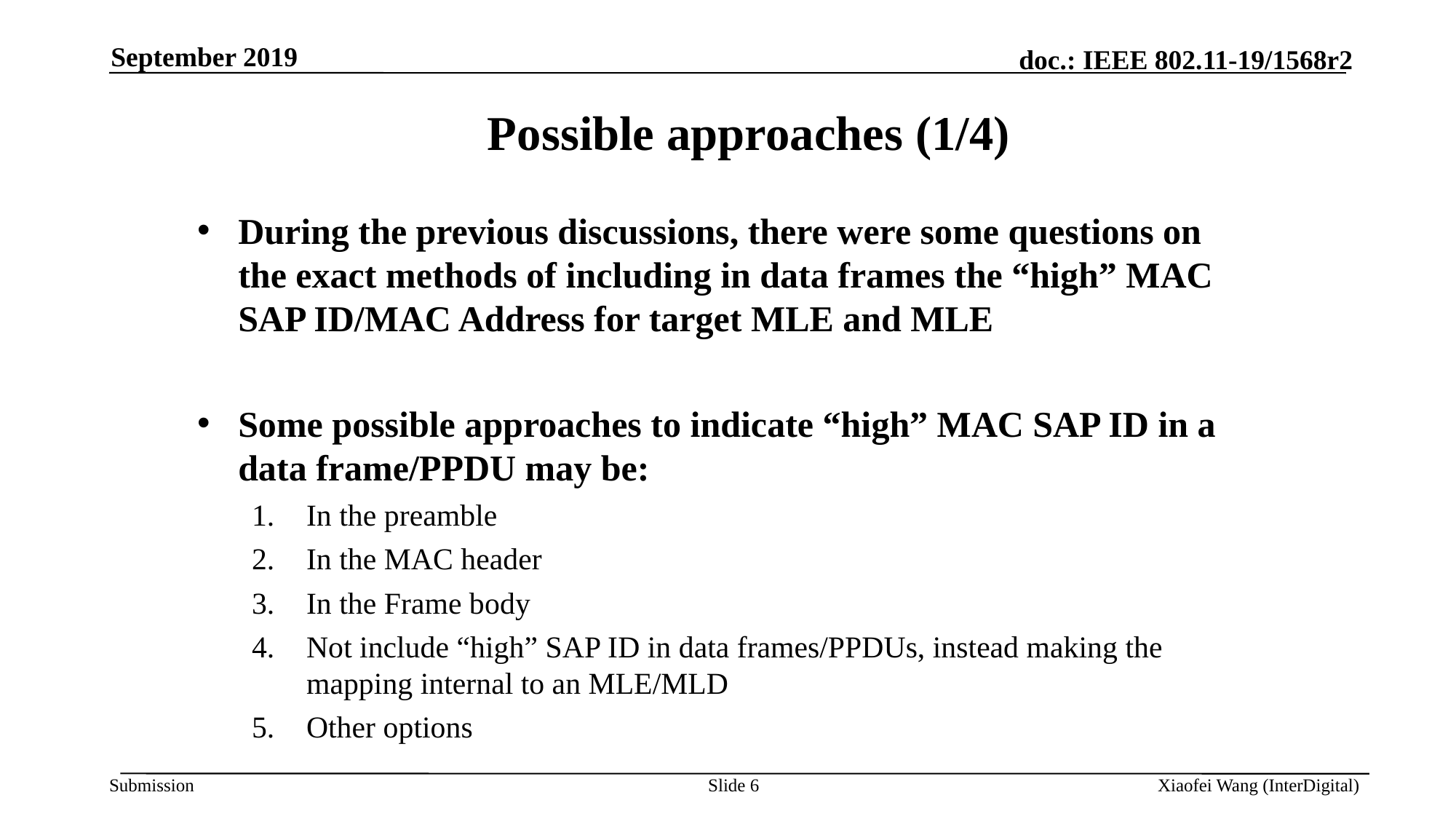

September 2019
# Possible approaches (1/4)
During the previous discussions, there were some questions on the exact methods of including in data frames the “high” MAC SAP ID/MAC Address for target MLE and MLE

Some possible approaches to indicate “high” MAC SAP ID in a data frame/PPDU may be:
In the preamble
In the MAC header
In the Frame body
Not include “high” SAP ID in data frames/PPDUs, instead making the mapping internal to an MLE/MLD
Other options

Slide 6
Xiaofei Wang (InterDigital)